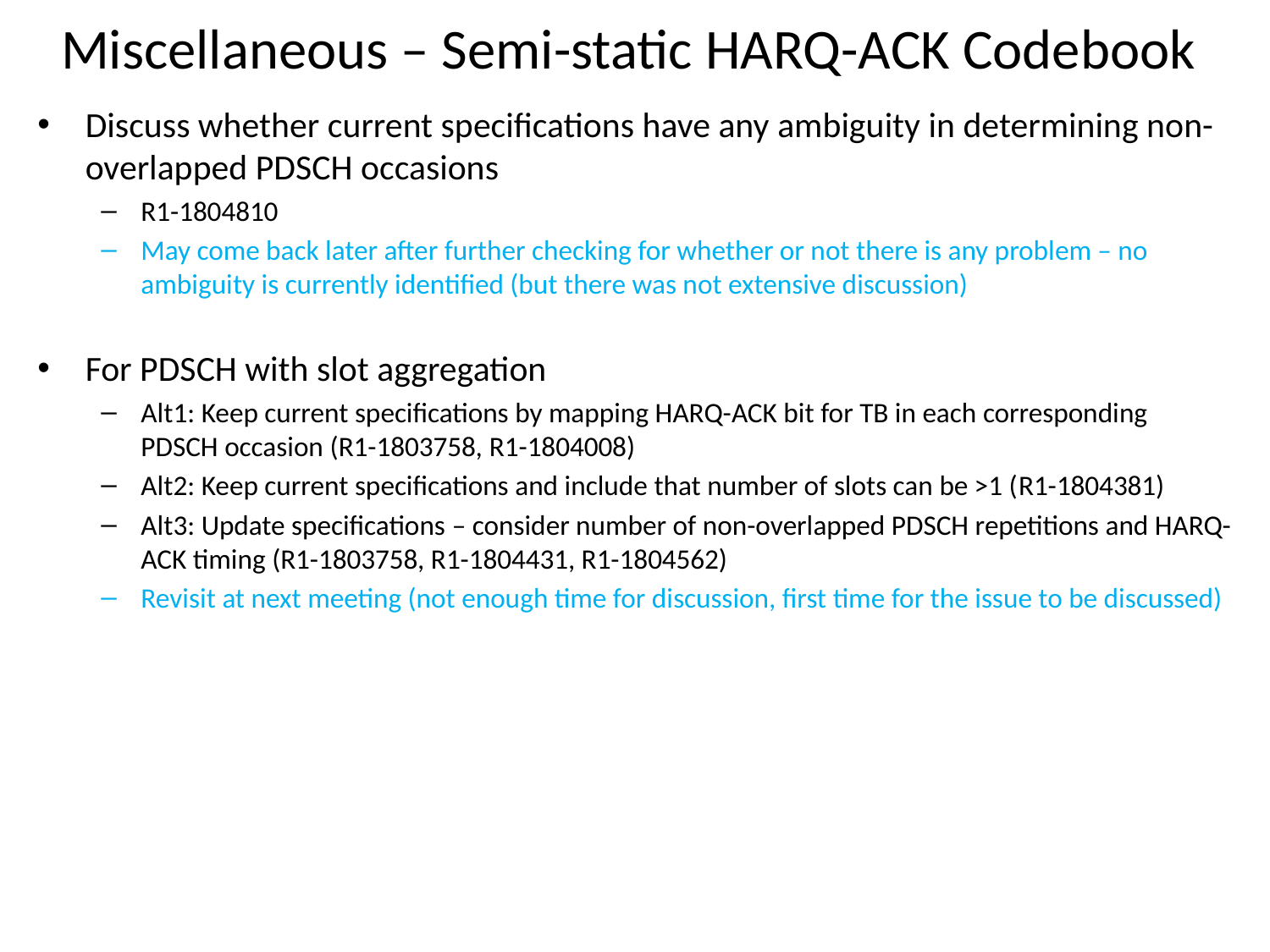

# Miscellaneous – Semi-static HARQ-ACK Codebook
Discuss whether current specifications have any ambiguity in determining non-overlapped PDSCH occasions
R1-1804810
May come back later after further checking for whether or not there is any problem – no ambiguity is currently identified (but there was not extensive discussion)

For PDSCH with slot aggregation
Alt1: Keep current specifications by mapping HARQ-ACK bit for TB in each corresponding PDSCH occasion (R1-1803758, R1-1804008)
Alt2: Keep current specifications and include that number of slots can be >1 (R1-1804381)
Alt3: Update specifications – consider number of non-overlapped PDSCH repetitions and HARQ-ACK timing (R1-1803758, R1-1804431, R1-1804562)
Revisit at next meeting (not enough time for discussion, first time for the issue to be discussed)